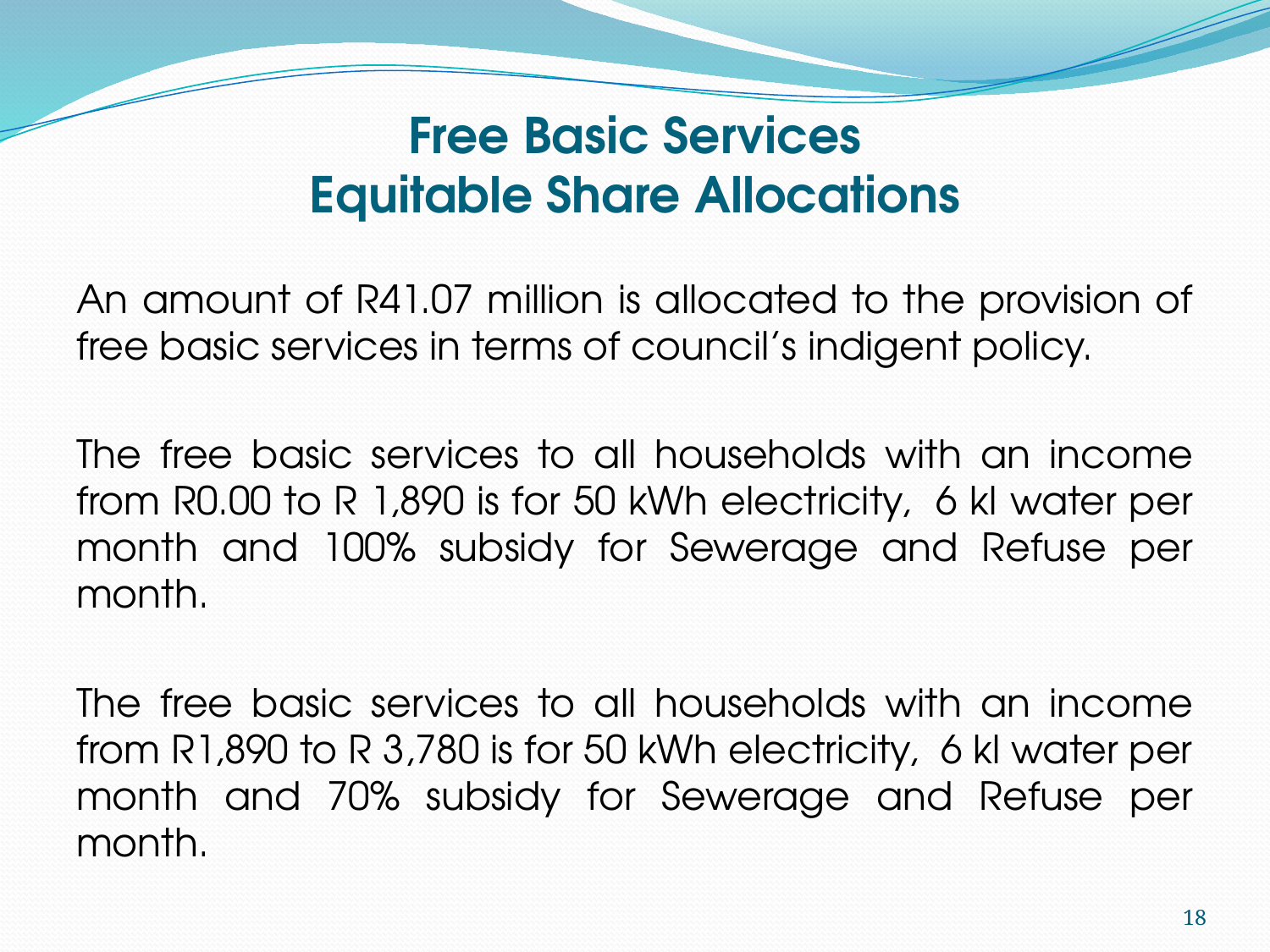

# Free Basic Services Equitable Share Allocations
An amount of R41.07 million is allocated to the provision of free basic services in terms of council’s indigent policy.

The free basic services to all households with an income from R0.00 to R 1,890 is for 50 kWh electricity,  6 kl water per month and 100% subsidy for Sewerage and Refuse per month.

The free basic services to all households with an income from R1,890 to R 3,780 is for 50 kWh electricity,  6 kl water per month and 70% subsidy for Sewerage and Refuse per month.

18